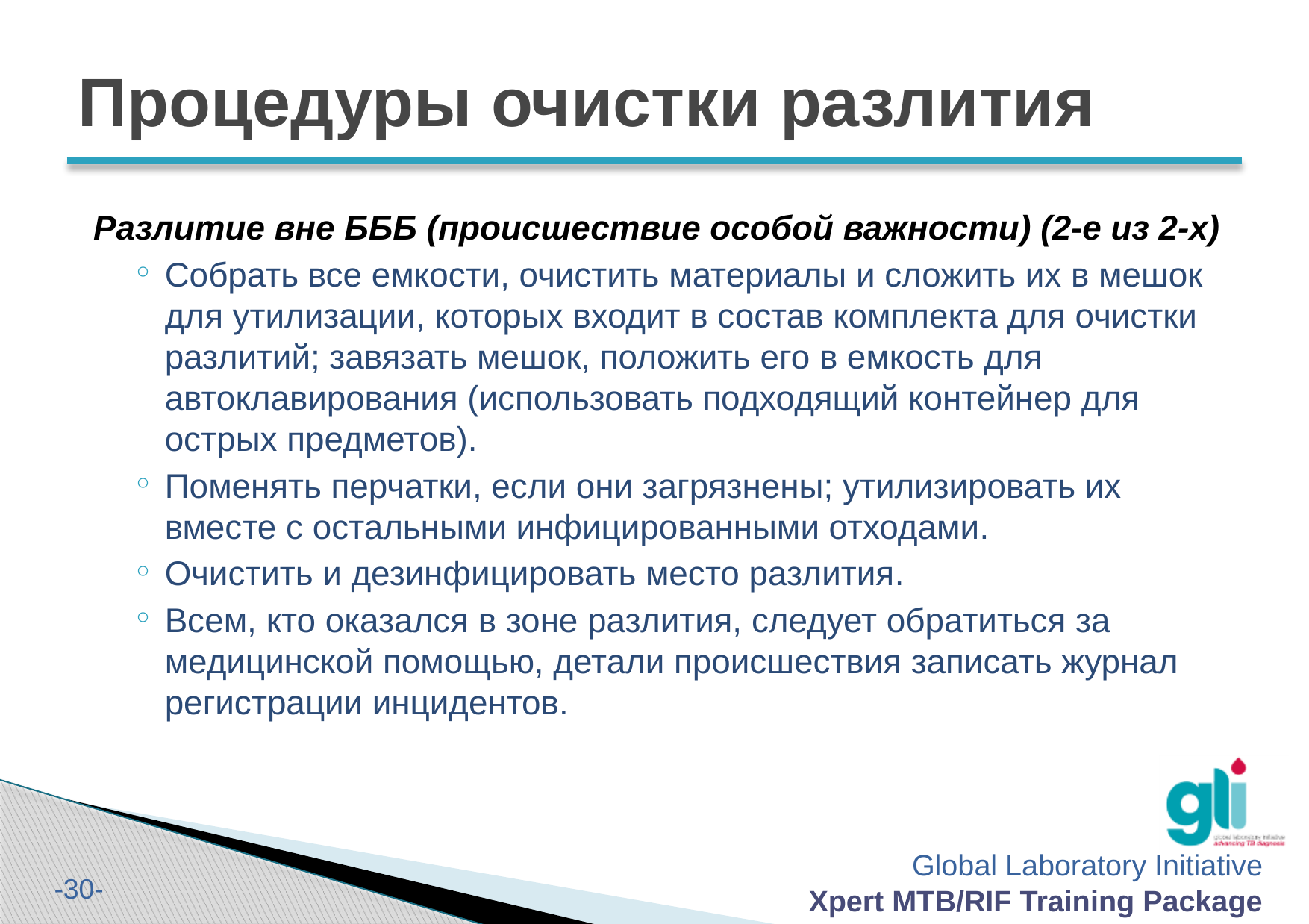

# Процедуры очистки разлития
Разлитие вне БББ (происшествие особой важности) (2-е из 2-х)
Собрать все емкости, очистить материалы и сложить их в мешок для утилизации, которых входит в состав комплекта для очистки разлитий; завязать мешок, положить его в емкость для автоклавирования (использовать подходящий контейнер для острых предметов).
Поменять перчатки, если они загрязнены; утилизировать их вместе с остальными инфицированными отходами.
Очистить и дезинфицировать место разлития.
Всем, кто оказался в зоне разлития, следует обратиться за медицинской помощью, детали происшествия записать журнал регистрации инцидентов.